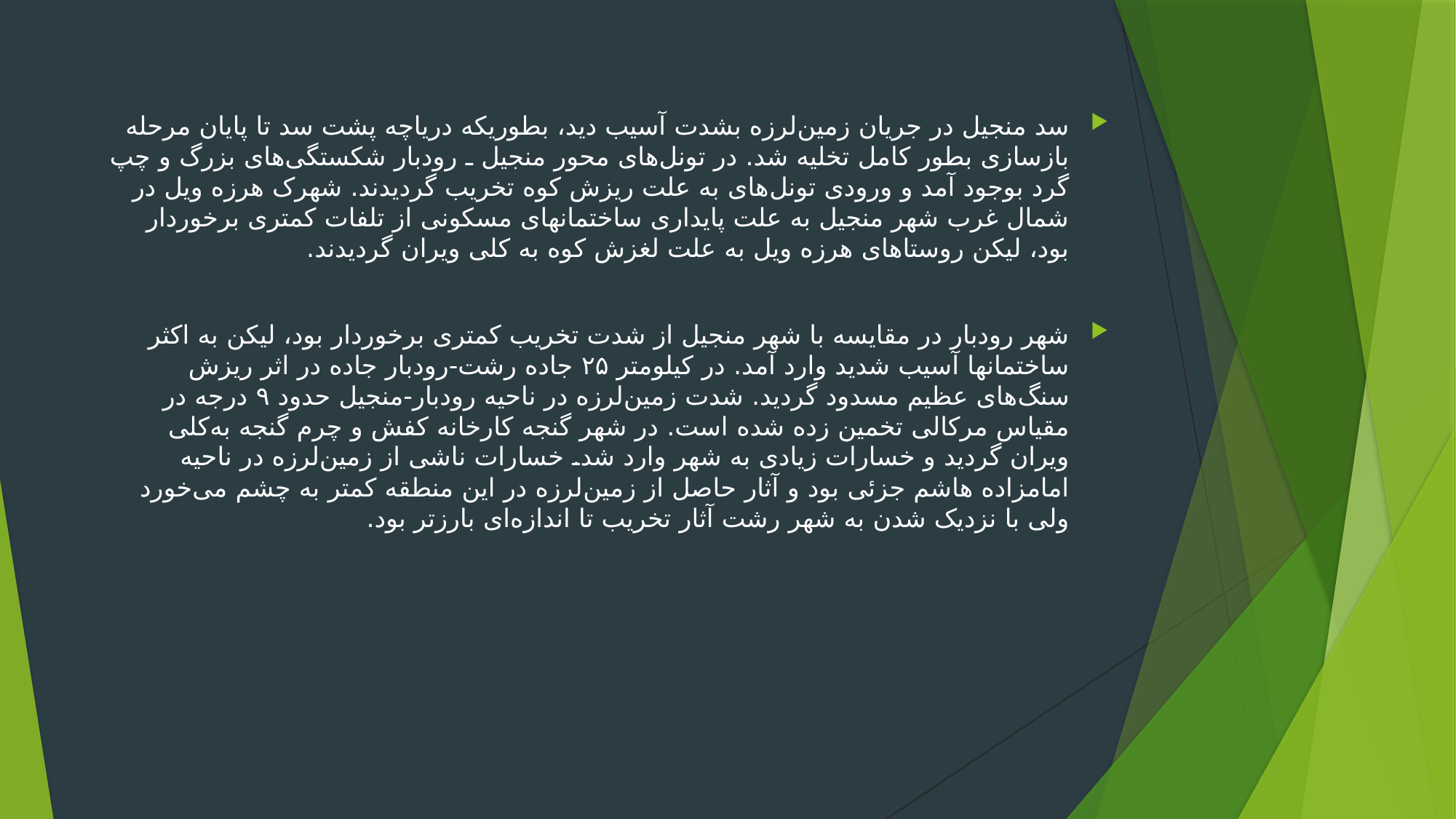

سد منجیل در جریان زمین‌لرزه بشدت آسیب دید، بطوریکه دریاچه پشت سد تا پایان مرحله بازسازی بطور کامل تخلیه شد. در تونل‌های محور منجیل ـ رودبار شکستگی‌های بزرگ و چپ گرد بوجود آمد و ورودی تونل‌های به علت ریزش کوه تخریب گردیدند. شهرک هرزه ویل در شمال غرب شهر منجیل به علت پایداری ساختمانهای مسکونی از تلفات کمتری برخوردار بود، لیکن روستاهای هرزه ویل به علت لغزش کوه به کلی ویران گردیدند.

شهر رودبار در مقایسه با شهر منجیل از شدت تخریب کمتری برخوردار بود، لیکن به اکثر ساختمانها آسیب شدید وارد آمد. در کیلومتر ۲۵ جاده رشت-رودبار جاده در اثر ریزش سنگ‌های عظیم مسدود گردید. شدت زمین‌لرزه در ناحیه رودبار-منجیل حدود ۹ درجه در مقیاس مرکالی تخمین زده شده‌ است. در شهر گنجه کارخانه کفش و چرم گنجه به‌کلی ویران گردید و خسارات زیادی به شهر وارد شد. خسارات ناشی از زمین‌لرزه در ناحیه امامزاده هاشم جزئی بود و آثار حاصل از زمین‌لرزه در این منطقه کمتر به چشم می‌خورد ولی با نزدیک شدن به شهر رشت آثار تخریب تا اندازه‌ای بارزتر بود.